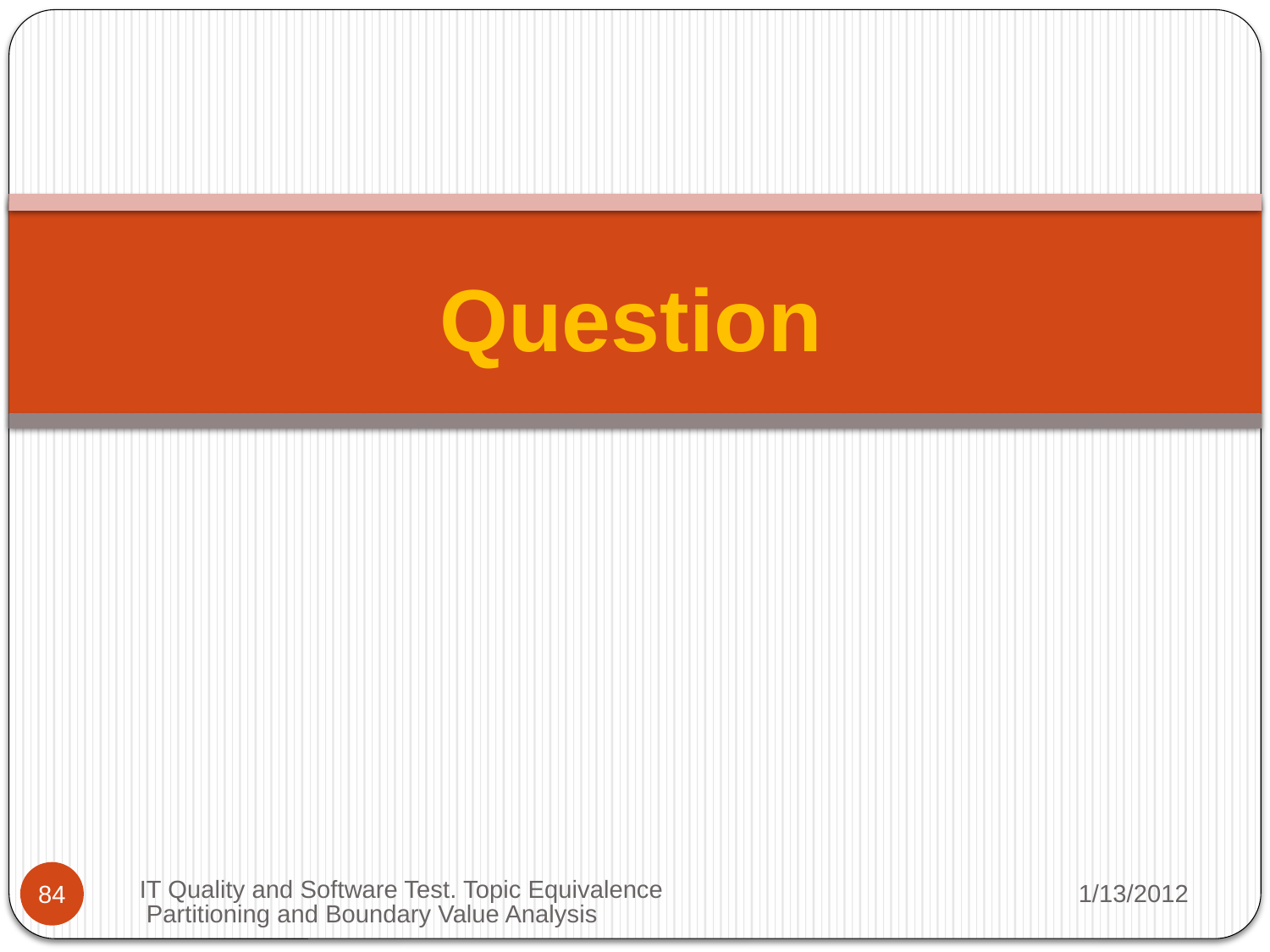

Question
IT Quality and Software Test. Topic Equivalence Partitioning and Boundary Value Analysis
1/13/2012
84